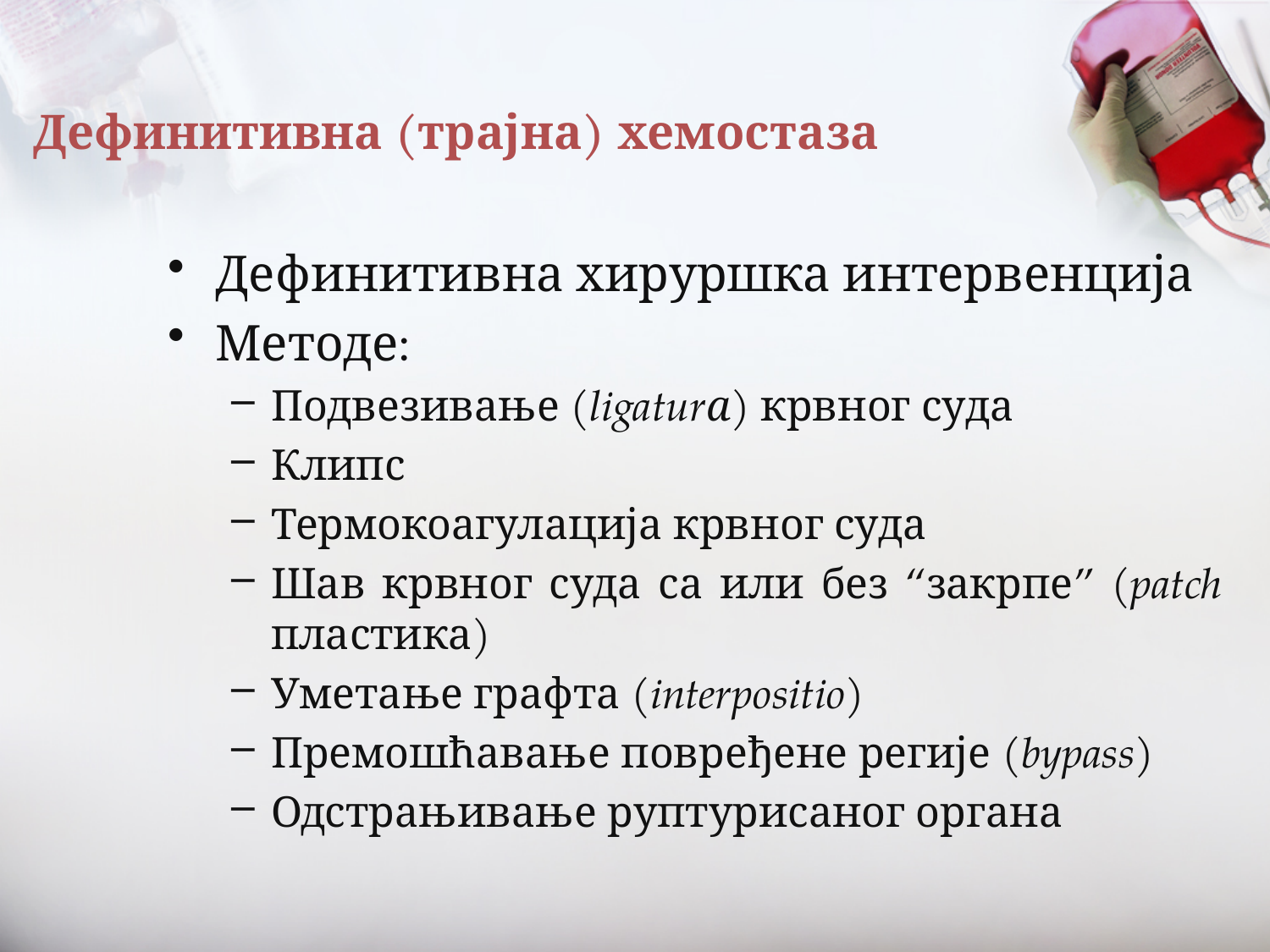

# Дефинитивна (трајна) хемостаза
Дефинитивна хируршка интервенција
Методе:
Подвезивање (ligaturа) крвног суда
Клипс
Термокоагулација крвног суда
Шав крвног суда са или без “закрпе” (patch пластика)
Уметање графта (interpositio)
Премошћавање повређене регије (bypass)
Одстрањивање руптурисаног органа